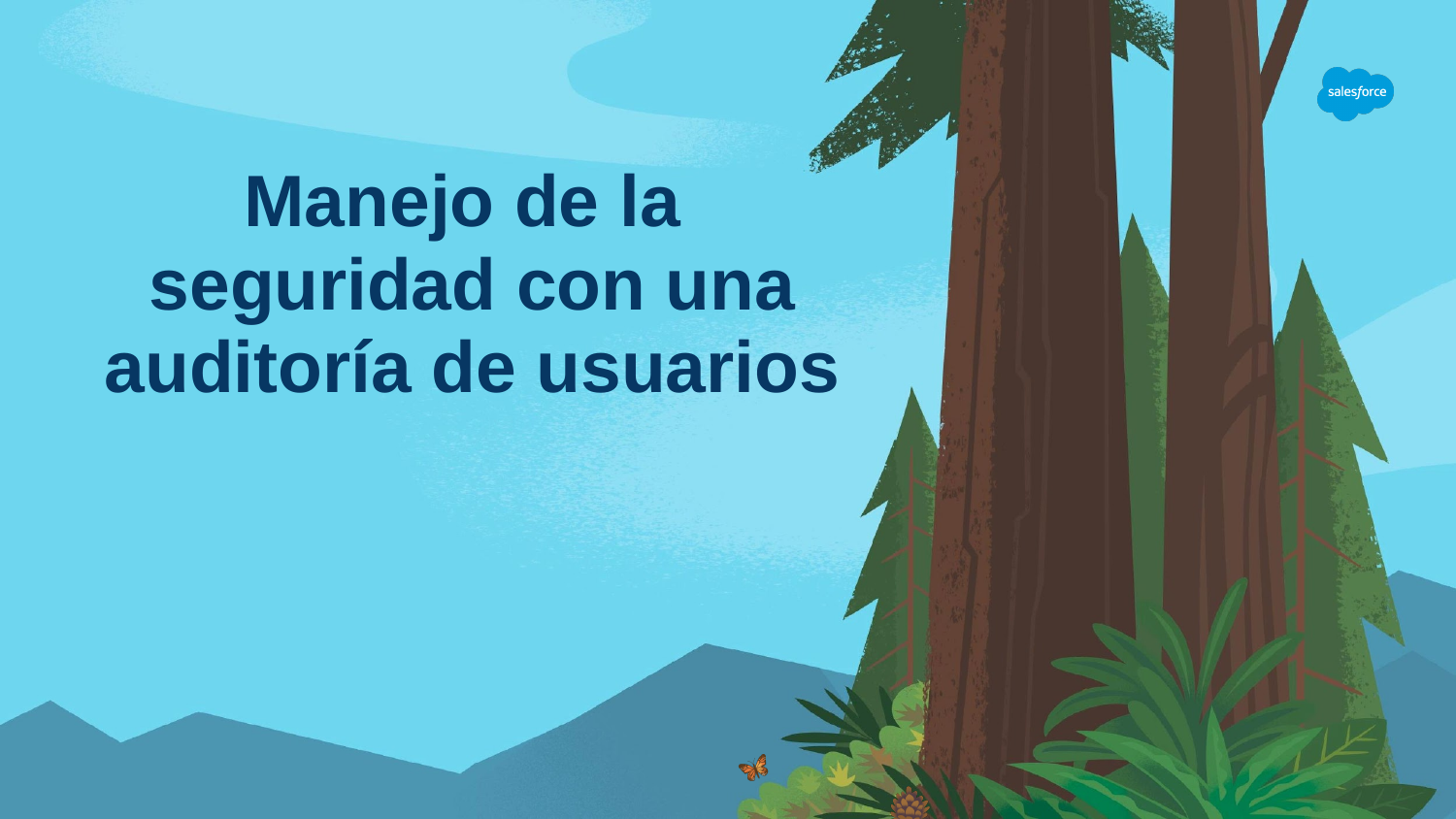

# Manejo de la seguridad con una auditoría de usuarios